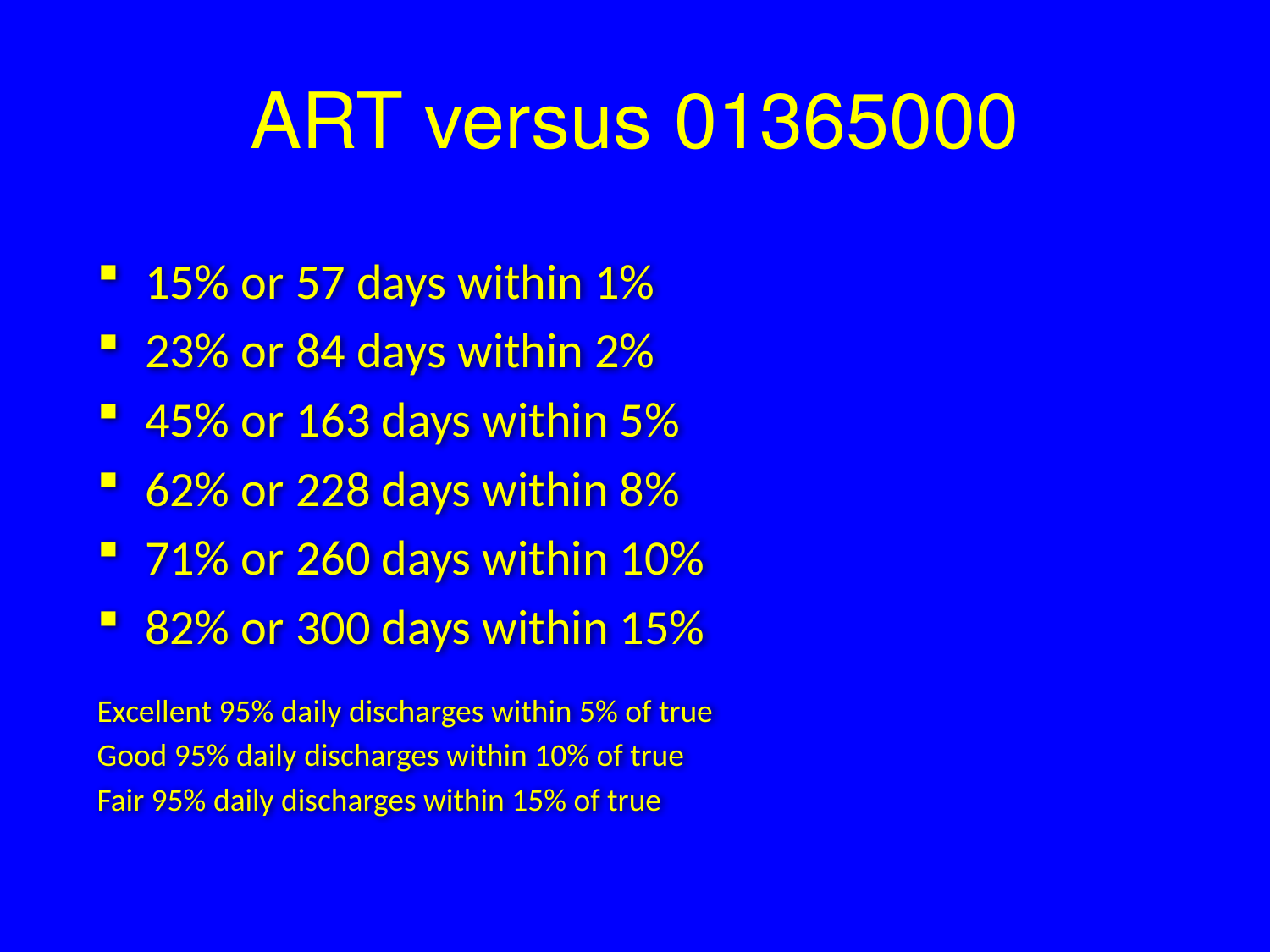

# ART versus 01365000
15% or 57 days within 1%
23% or 84 days within 2%
45% or 163 days within 5%
62% or 228 days within 8%
71% or 260 days within 10%
82% or 300 days within 15%

Excellent 95% daily discharges within 5% of true
Good 95% daily discharges within 10% of true
Fair 95% daily discharges within 15% of true